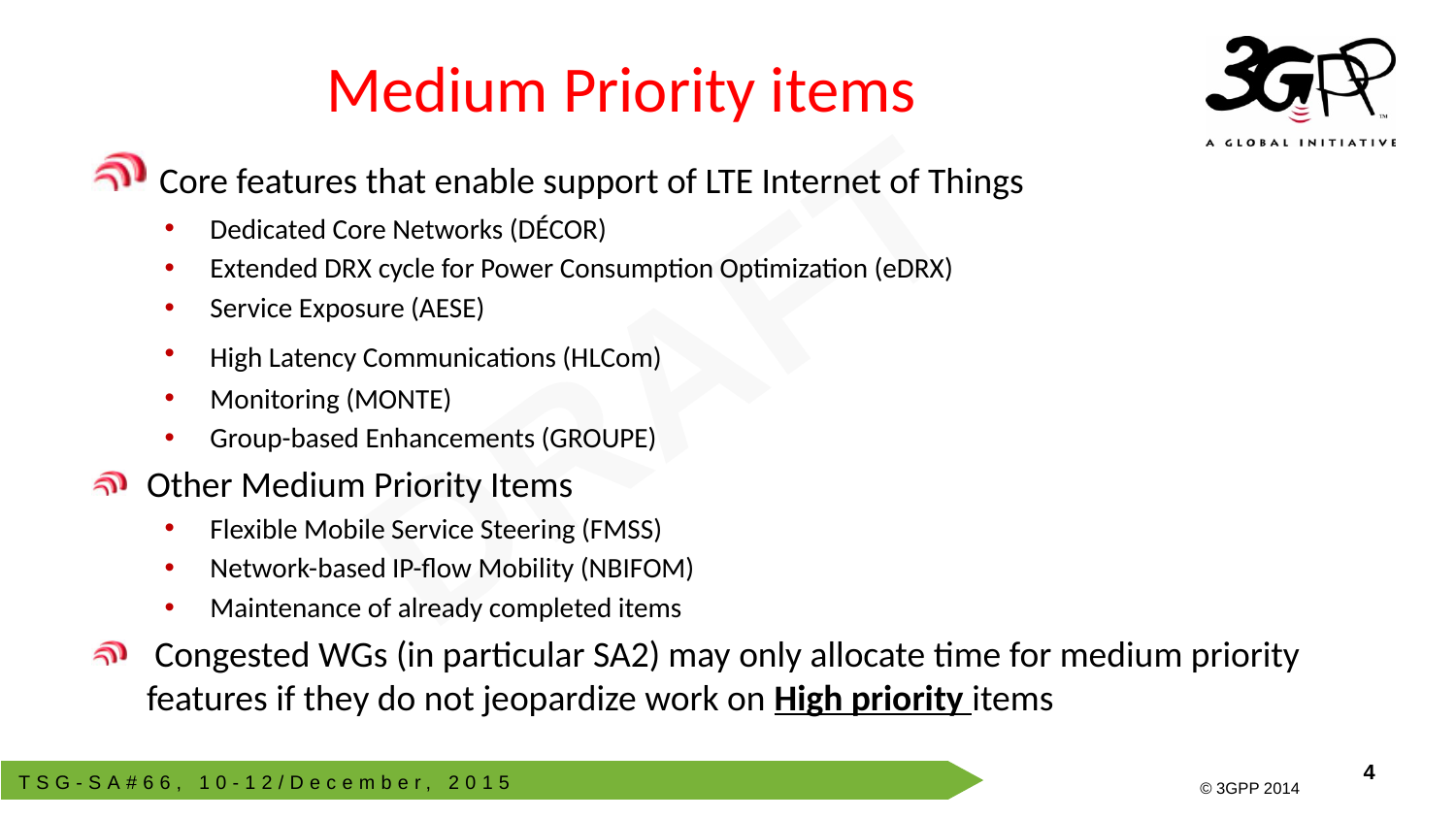

# Medium Priority items
 Core features that enable support of LTE Internet of Things
Dedicated Core Networks (DÉCOR)
Extended DRX cycle for Power Consumption Optimization (eDRX)
Service Exposure (AESE)
High Latency Communications (HLCom)
Monitoring (MONTE)
Group-based Enhancements (GROUPE)
Other Medium Priority Items
Flexible Mobile Service Steering (FMSS)
Network-based IP-flow Mobility (NBIFOM)
Maintenance of already completed items
 Congested WGs (in particular SA2) may only allocate time for medium priority features if they do not jeopardize work on High priority items

DRAFT